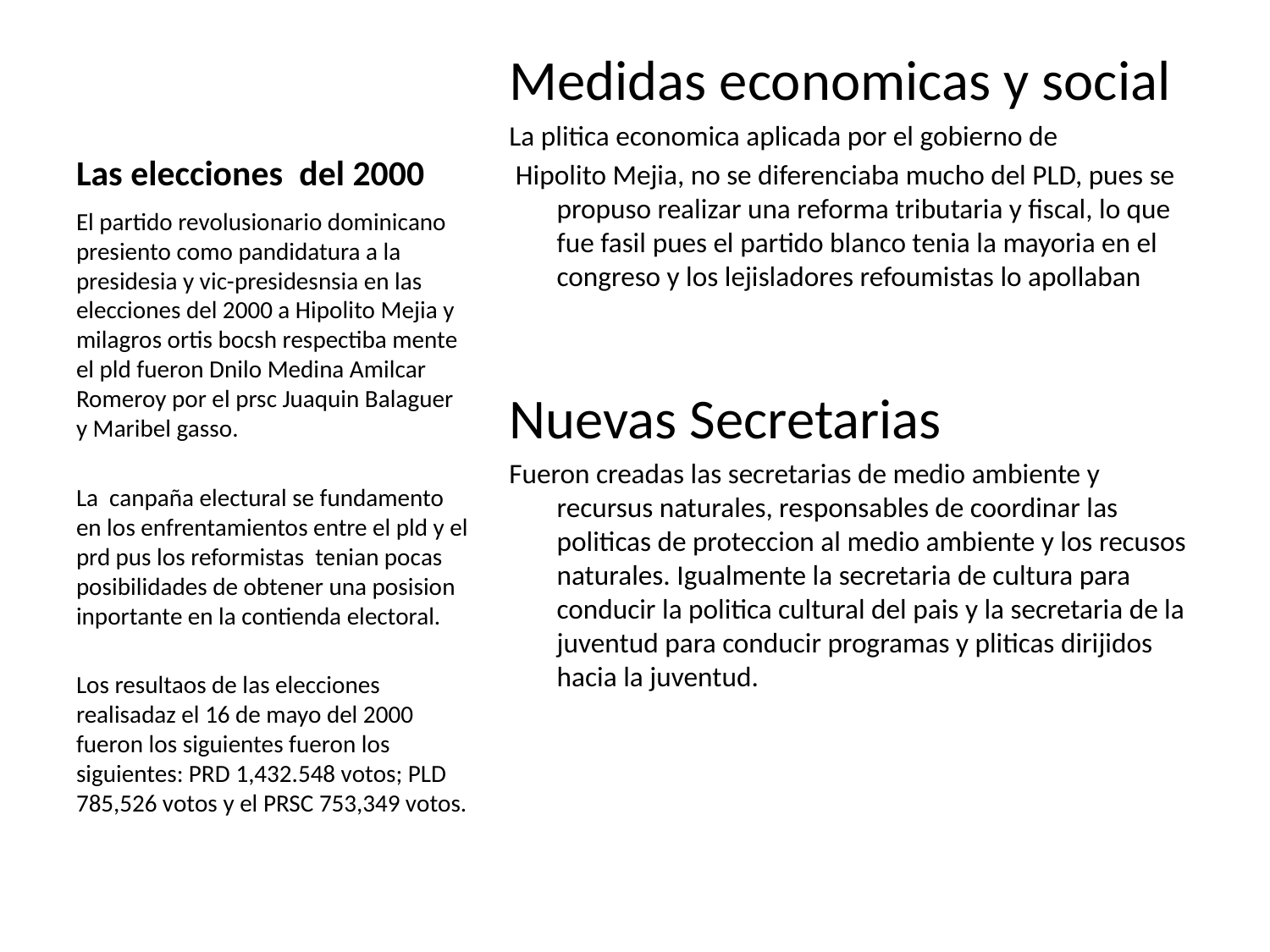

# Las elecciones  del 2000
Medidas economicas y social
La plitica economica aplicada por el gobierno de
 Hipolito Mejia, no se diferenciaba mucho del PLD, pues se propuso realizar una reforma tributaria y fiscal, lo que fue fasil pues el partido blanco tenia la mayoria en el congreso y los lejisladores refoumistas lo apollaban

Nuevas Secretarias
Fueron creadas las secretarias de medio ambiente y recursus naturales, responsables de coordinar las politicas de proteccion al medio ambiente y los recusos naturales. Igualmente la secretaria de cultura para conducir la politica cultural del pais y la secretaria de la juventud para conducir programas y pliticas dirijidos hacia la juventud.

El partido revolusionario dominicano presiento como pandidatura a la presidesia y vic-presidesnsia en las elecciones del 2000 a Hipolito Mejia y milagros ortis bocsh respectiba mente el pld fueron Dnilo Medina Amilcar Romeroy por el prsc Juaquin Balaguer y Maribel gasso.

La  canpaña electural se fundamento en los enfrentamientos entre el pld y el prd pus los reformistas  tenian pocas posibilidades de obtener una posision inportante en la contienda electoral.

Los resultaos de las elecciones realisadaz el 16 de mayo del 2000 fueron los siguientes fueron los siguientes: PRD 1,432.548 votos; PLD 785,526 votos y el PRSC 753,349 votos.